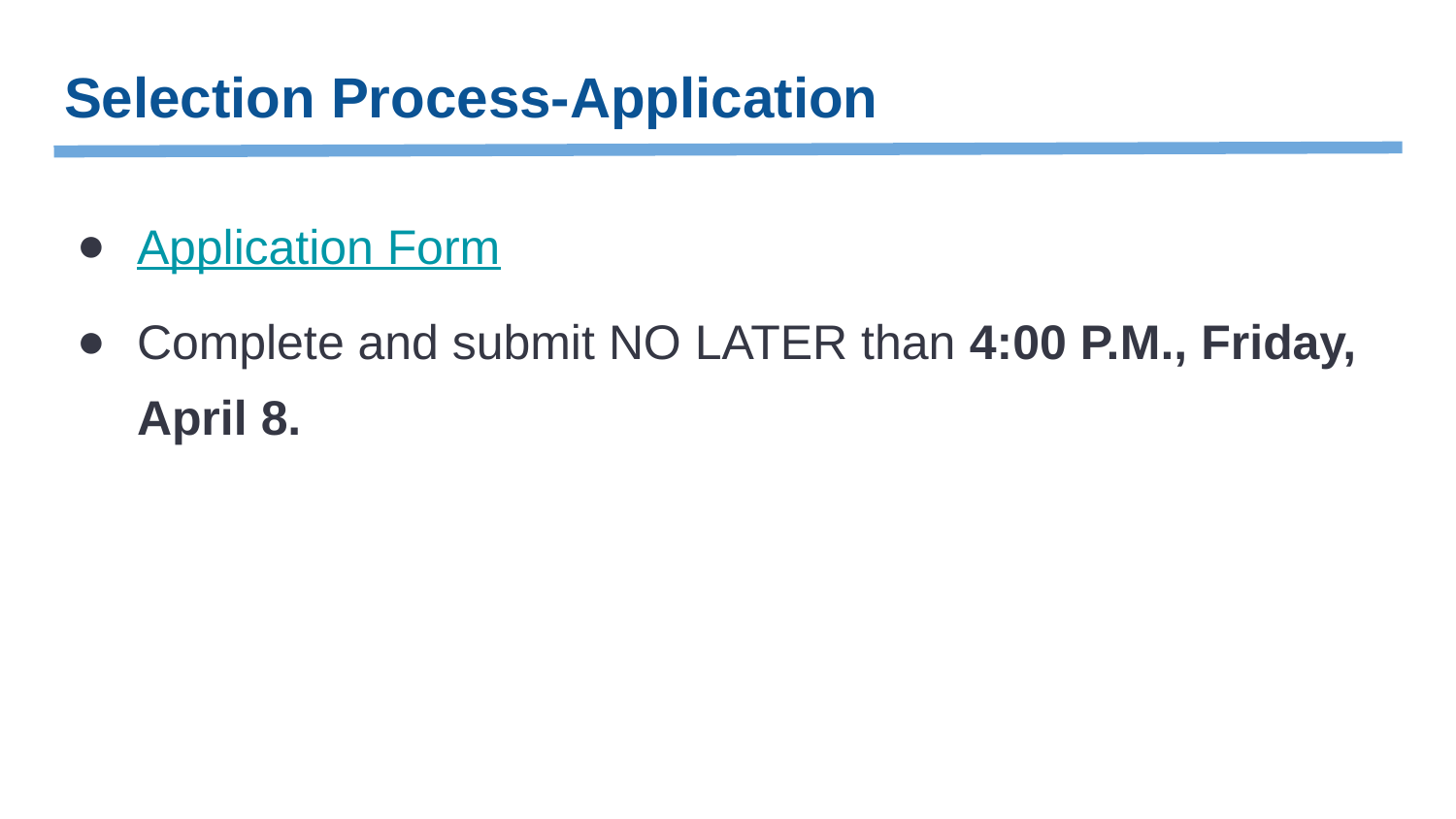

# Selection Process-Application
Application Form
Complete and submit NO LATER than 4:00 P.M., Friday, April 8.